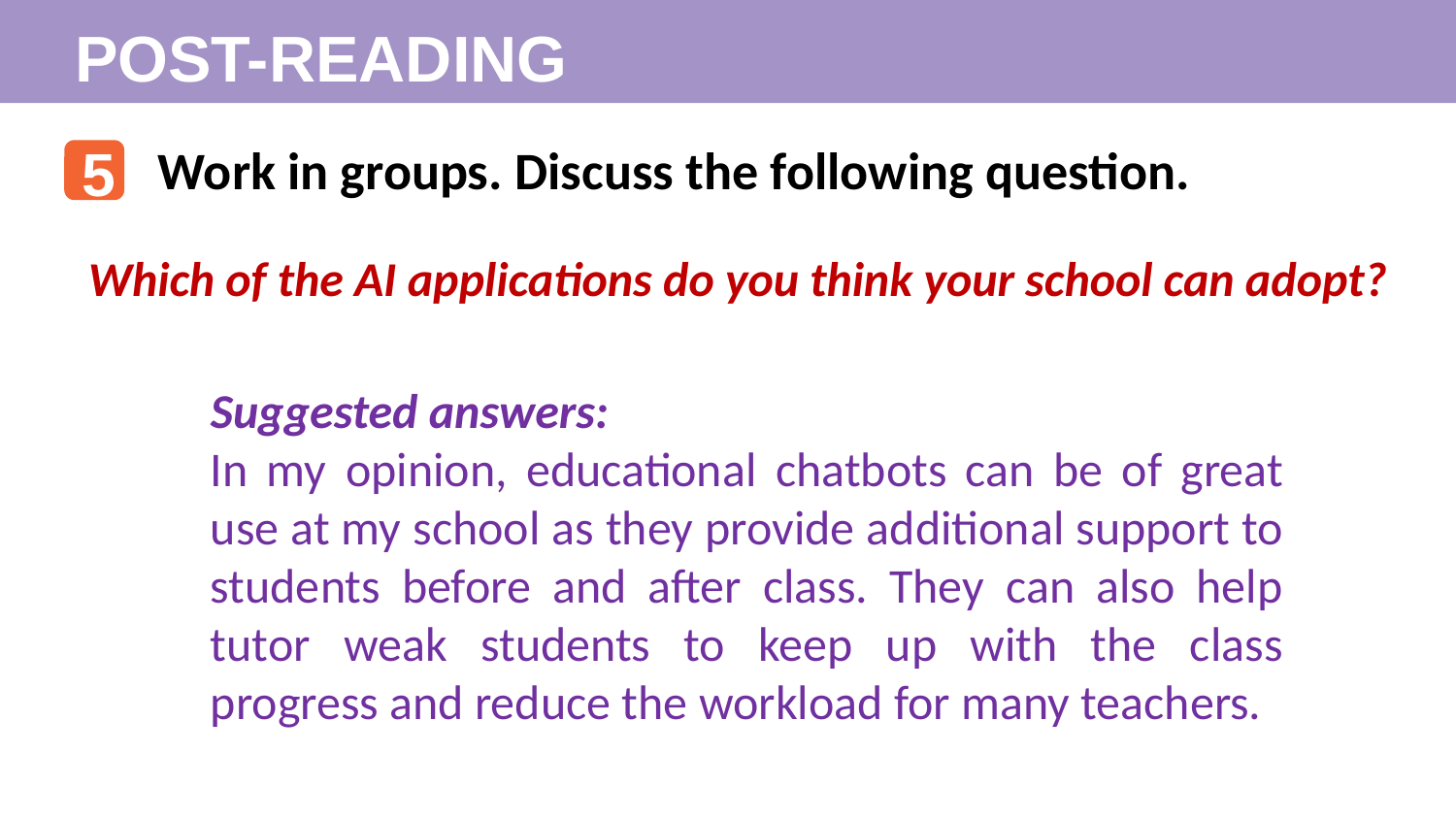

POST-READING
5
Work in groups. Discuss the following question.

Which of the AI applications do you think your school can adopt?
Suggested answers:
In my opinion, educational chatbots can be of great use at my school as they provide additional support to students before and after class. They can also help tutor weak students to keep up with the class progress and reduce the workload for many teachers.